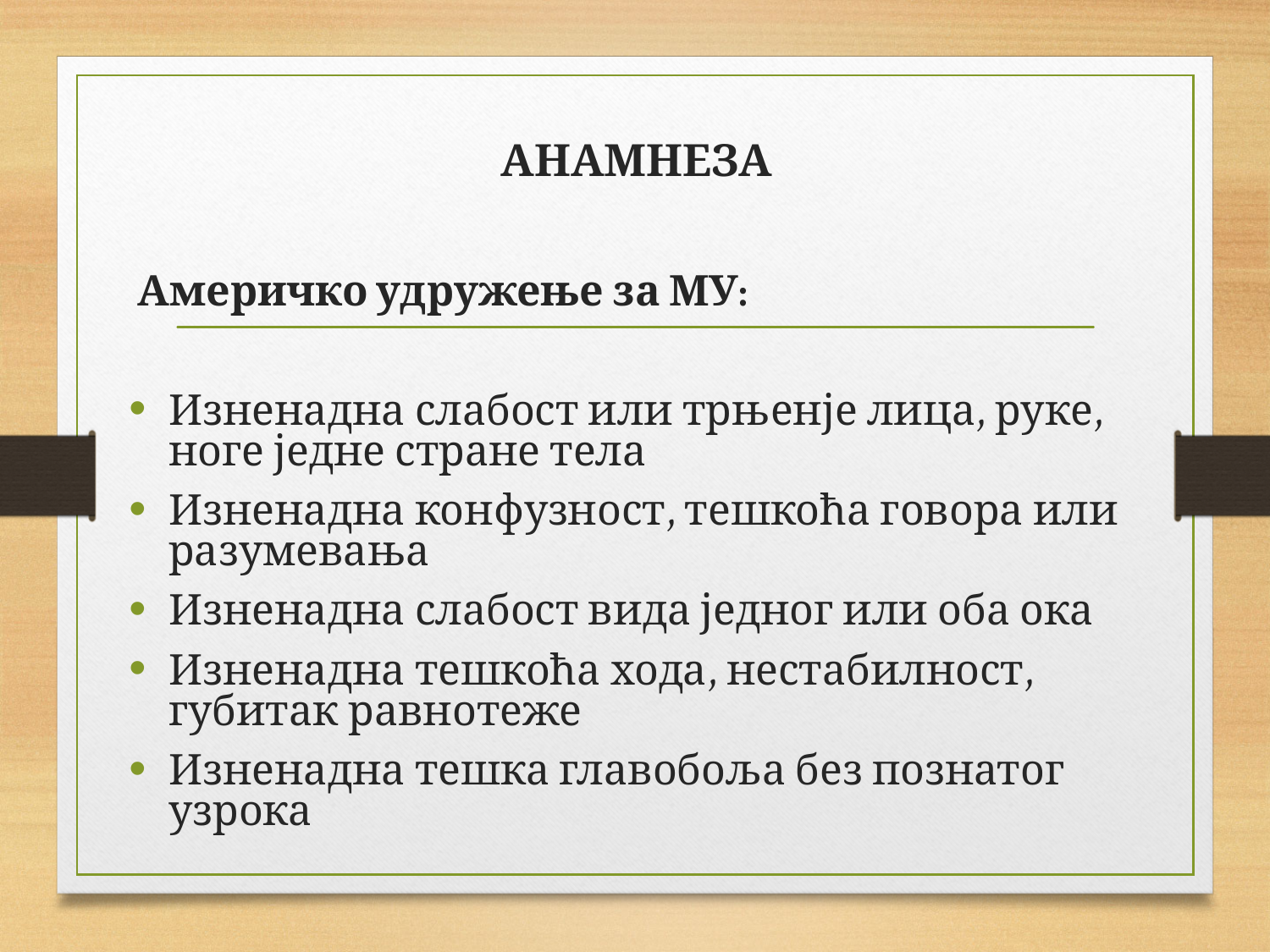

# АНАМНЕЗА

 Америчко удружење за МУ:

Изненадна слабост или трњенје лица, руке, ноге једне стране тела
Изненадна конфузност, тешкоћа говора или разумевања
Изненадна слабост вида једног или оба ока
Изненадна тешкоћа хода, нестабилност, губитак равнотеже
Изненадна тешка главобоља без познатог узрока